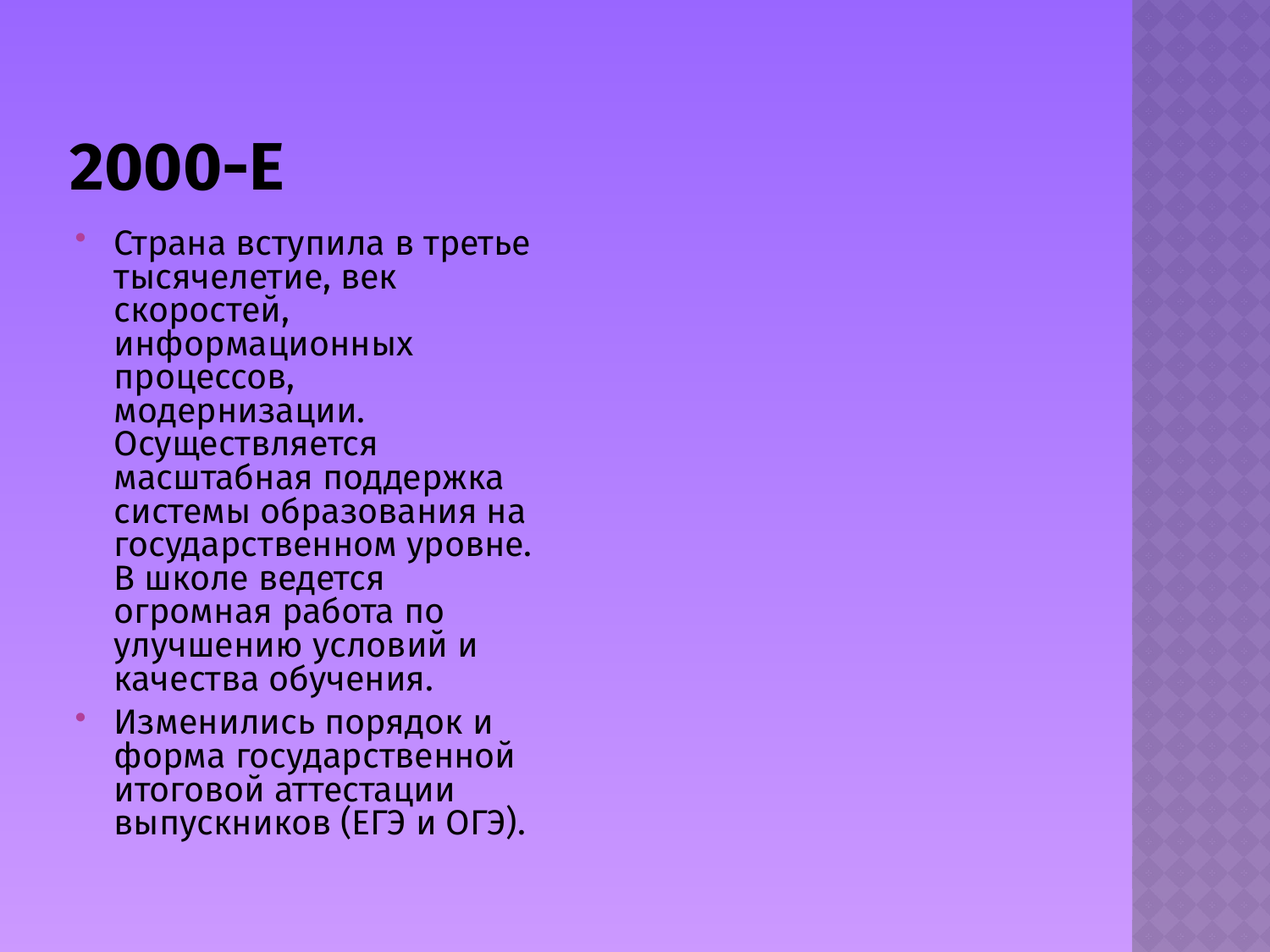

# 2000-е
Страна вступила в третье тысячелетие, век скоростей, информационных процессов, модернизации. Осуществляется масштабная поддержка системы образования на государственном уровне. В школе ведется огромная работа по улучшению условий и качества обучения.
Изменились порядок и форма государственной итоговой аттестации выпускников (ЕГЭ и ОГЭ).